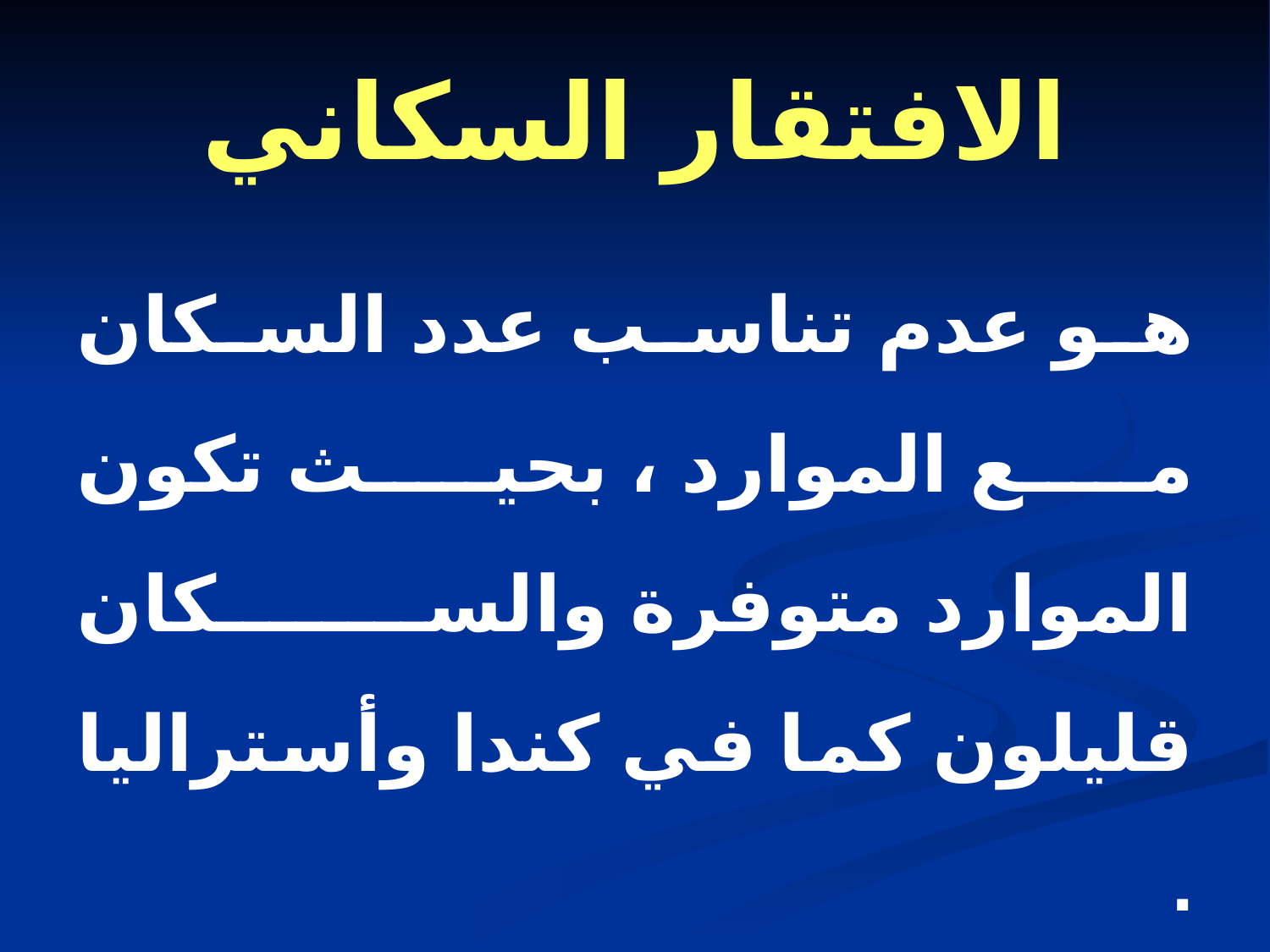

# الافتقار السكاني
هو عدم تناسب عدد السكان مع الموارد ، بحيث تكون الموارد متوفرة والسكان قليلون كما في كندا وأستراليا .